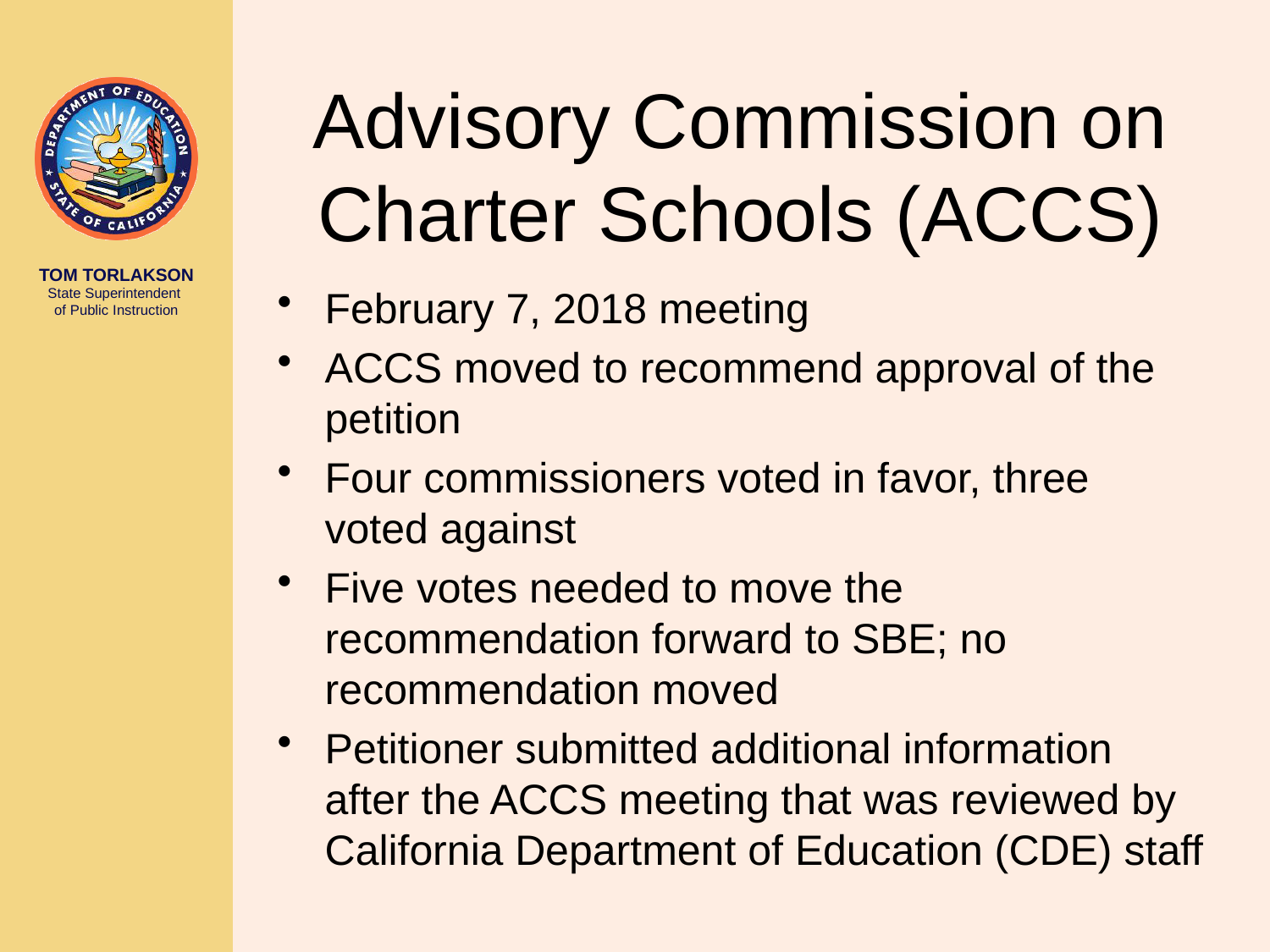

# Advisory Commission on Charter Schools (ACCS)
February 7, 2018 meeting
ACCS moved to recommend approval of the petition
Four commissioners voted in favor, three voted against
Five votes needed to move the recommendation forward to SBE; no recommendation moved
Petitioner submitted additional information after the ACCS meeting that was reviewed by California Department of Education (CDE) staff